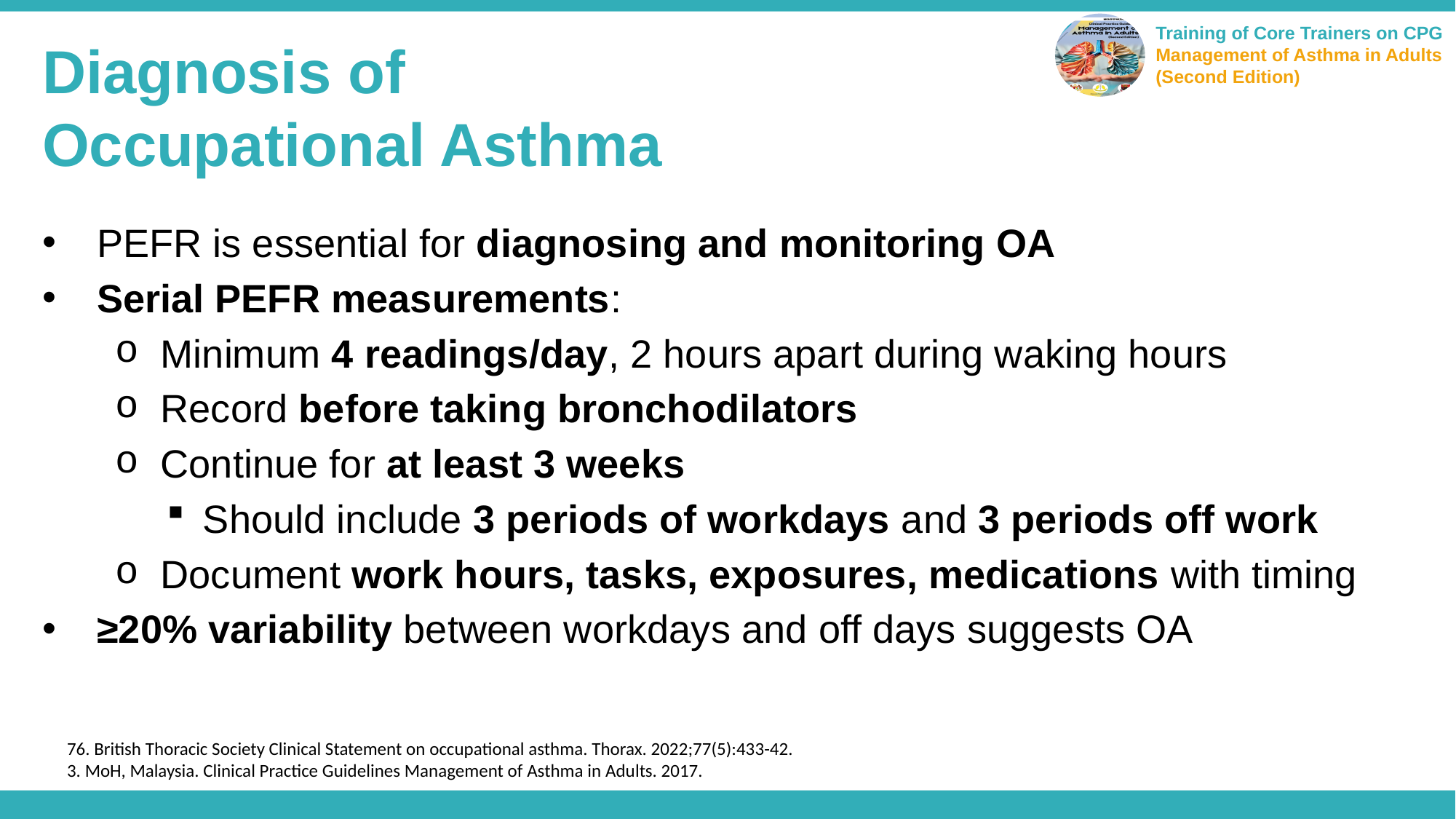

Diagnosis of
Occupational Asthma
PEFR is essential for diagnosing and monitoring OA
Serial PEFR measurements:
Minimum 4 readings/day, 2 hours apart during waking hours
Record before taking bronchodilators
Continue for at least 3 weeks
Should include 3 periods of workdays and 3 periods off work
Document work hours, tasks, exposures, medications with timing
≥20% variability between workdays and off days suggests OA

76. British Thoracic Society Clinical Statement on occupational asthma. Thorax. 2022;77(5):433-42.
3. MoH, Malaysia. Clinical Practice Guidelines Management of Asthma in Adults. 2017.